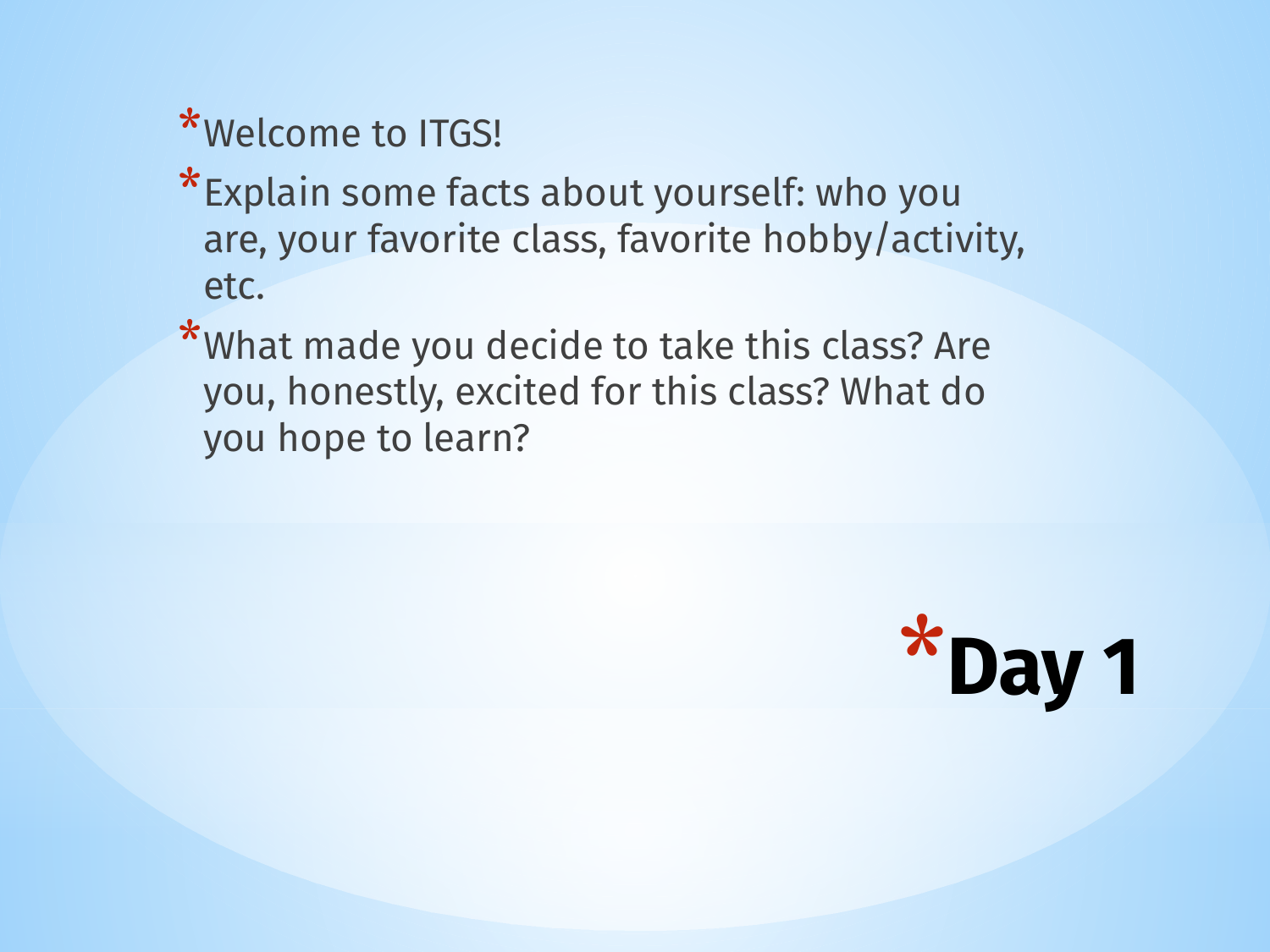

Welcome to ITGS!
Explain some facts about yourself: who you are, your favorite class, favorite hobby/activity, etc.
What made you decide to take this class? Are you, honestly, excited for this class? What do you hope to learn?
# Day 1